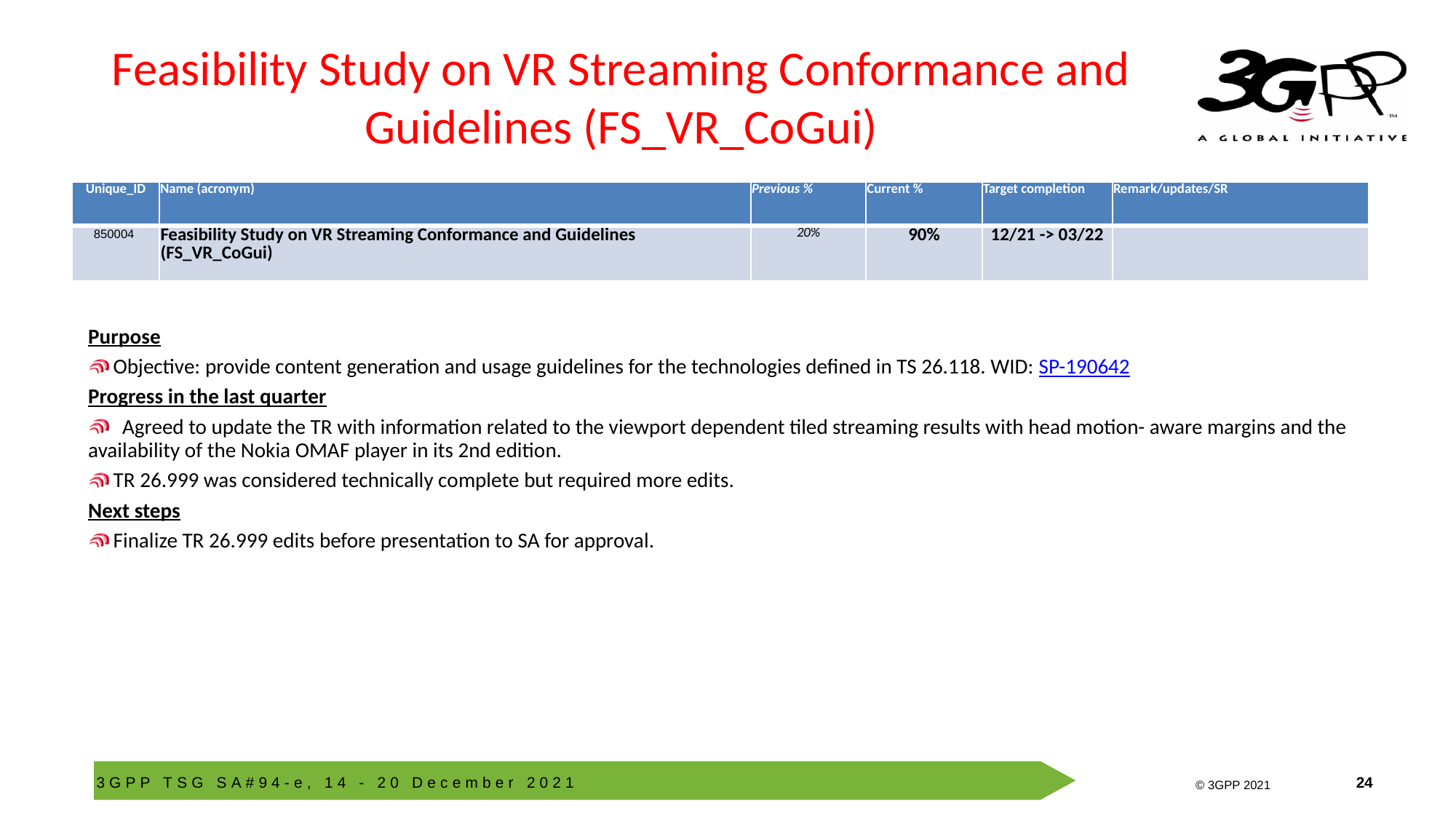

# Feasibility Study on VR Streaming Conformance and Guidelines (FS_VR_CoGui)
| Unique\_ID | Name (acronym) | Previous % | Current % | Target completion | Remark/updates/SR |
| --- | --- | --- | --- | --- | --- |
| 850004 | Feasibility Study on VR Streaming Conformance and Guidelines (FS\_VR\_CoGui) | 20% | 90% | 12/21 -> 03/22 |  |
Purpose
 Objective: provide content generation and usage guidelines for the technologies defined in TS 26.118. WID: SP-190642
Progress in the last quarter
 	Agreed to update the TR with information related to the viewport dependent tiled streaming results with head motion- aware margins and the availability of the Nokia OMAF player in its 2nd edition.
 TR 26.999 was considered technically complete but required more edits.
Next steps
 Finalize TR 26.999 edits before presentation to SA for approval.